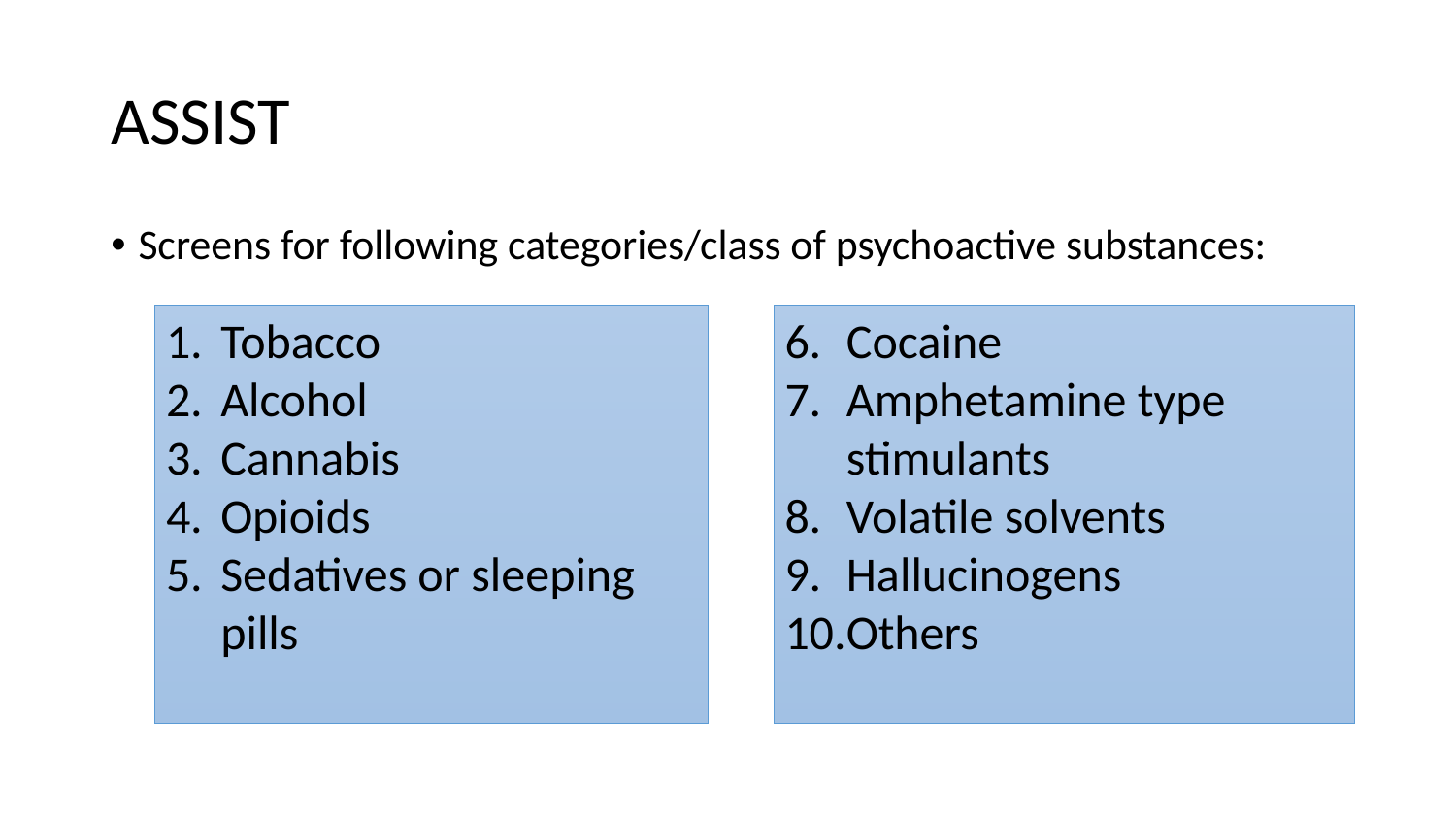

# ASSIST
Screens for following categories/class of psychoactive substances:
Tobacco
Alcohol
Cannabis
Opioids
Sedatives or sleeping pills

Cocaine
Amphetamine type stimulants
Volatile solvents
Hallucinogens
Others